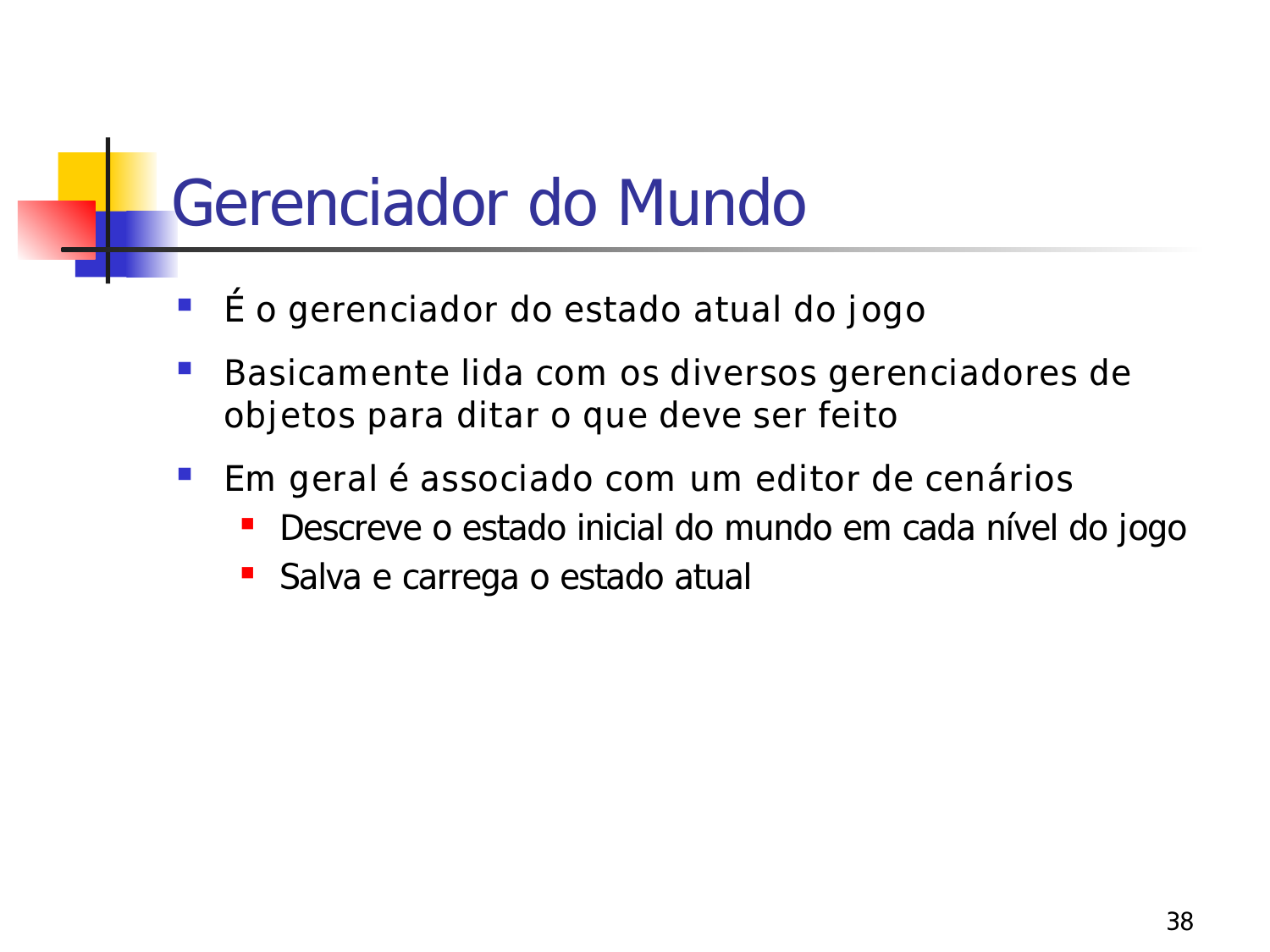

# Gerenciador do Mundo
É o gerenciador do estado atual do jogo
Basicamente lida com os diversos gerenciadores de objetos para ditar o que deve ser feito
Em geral é associado com um editor de cenários
Descreve o estado inicial do mundo em cada nível do jogo
Salva e carrega o estado atual
38